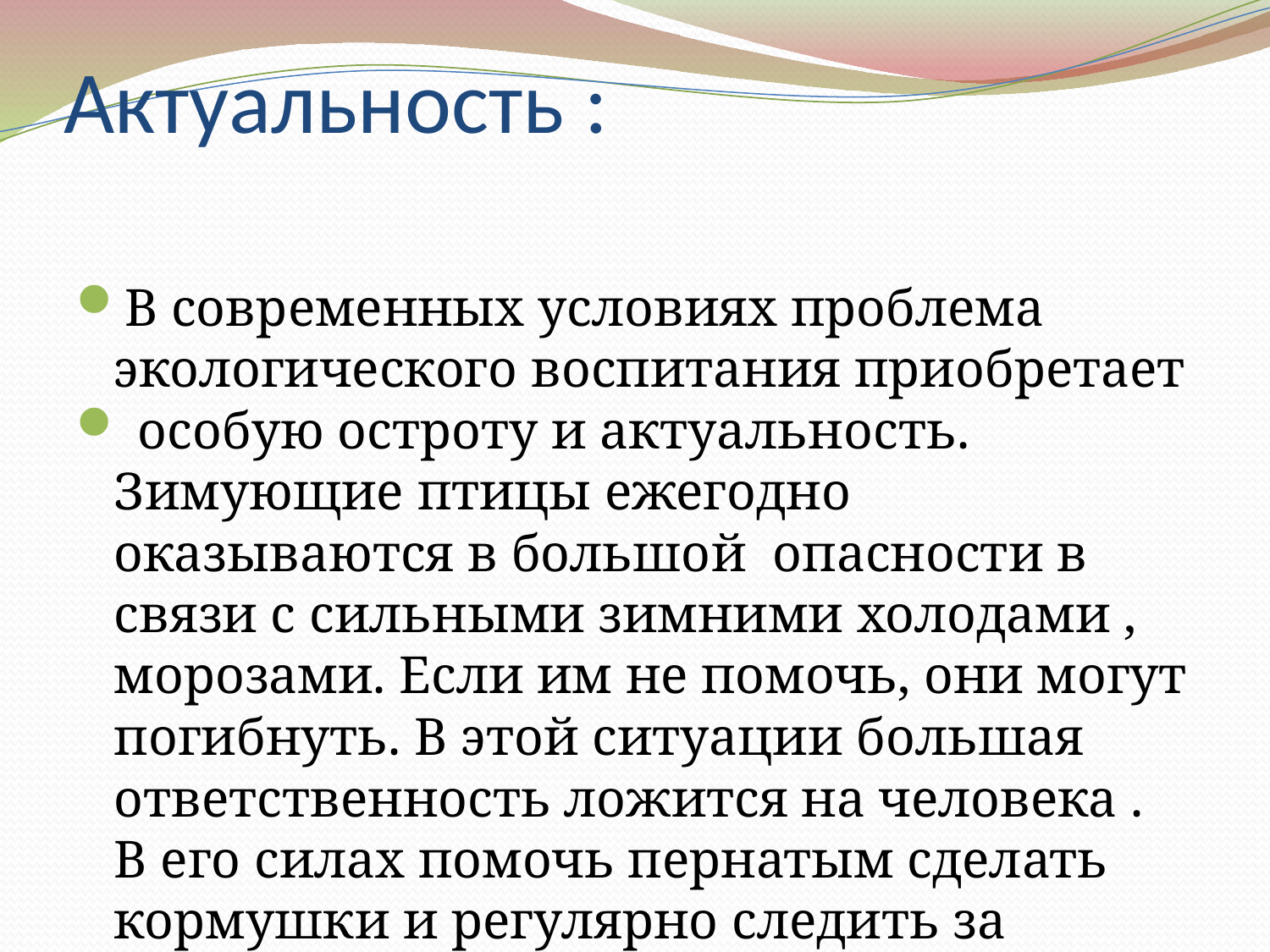

Актуальность :

В современных условиях проблема экологического воспитания приобретает
 особую остроту и актуальность. Зимующие птицы ежегодно оказываются в большой  опасности в связи с сильными зимними холодами , морозами. Если им не помочь, они могут погибнуть. В этой ситуации большая  ответственность ложится на человека .  В его силах помочь пернатым сделать кормушки и регулярно следить за наличием корма .
Беседа с родителями показала, что они недостаточно информированы  и не всегда уделяют этой проблеме достаточного внимания  в результате мы поставили перед собой цель не только обогатить представления детей о пернатых , но и мотивировать родителей в совместной деятельности помочь  птицам.